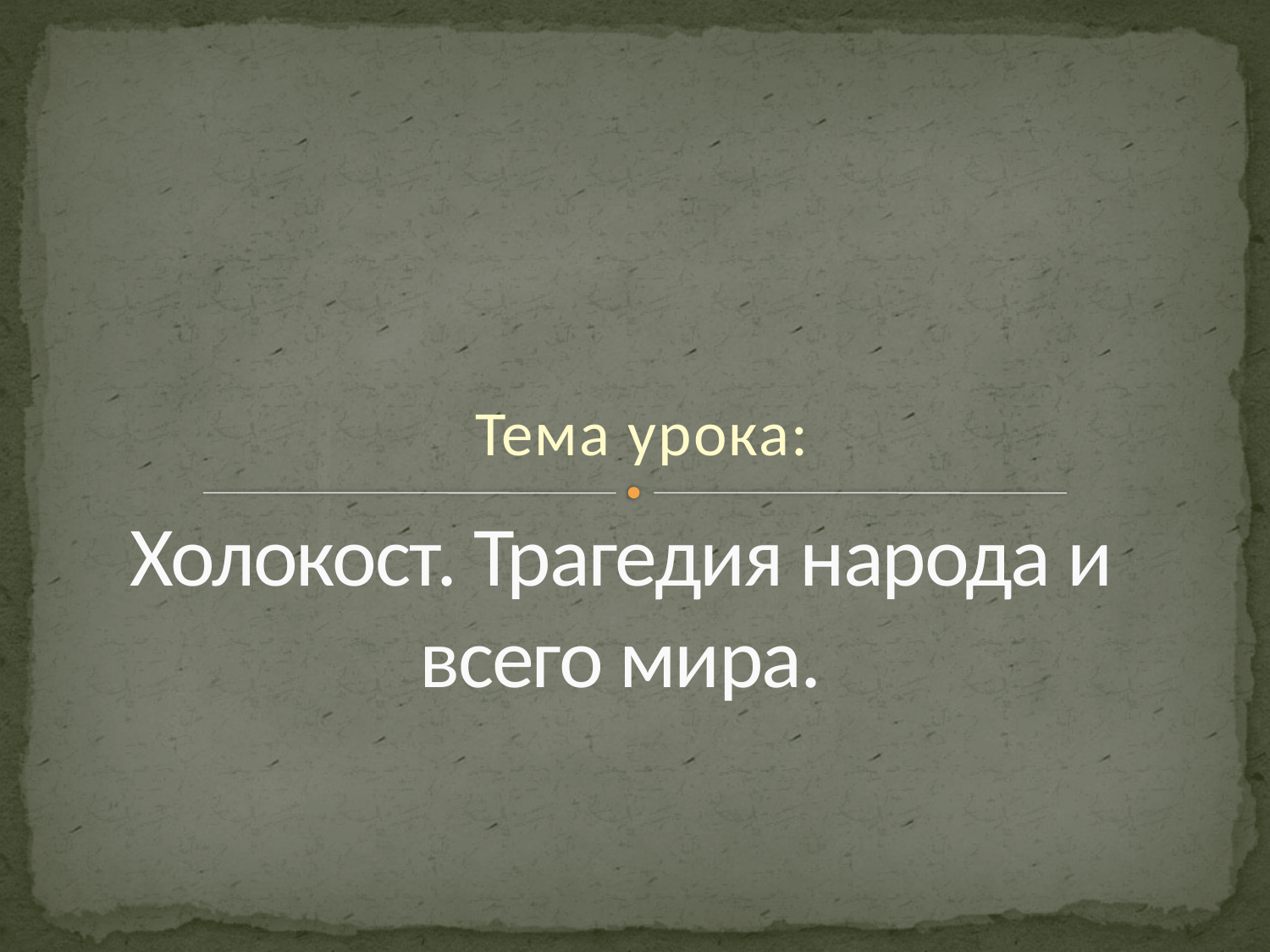

Тема урока:

# Холокост. Трагедия народа и всего мира.